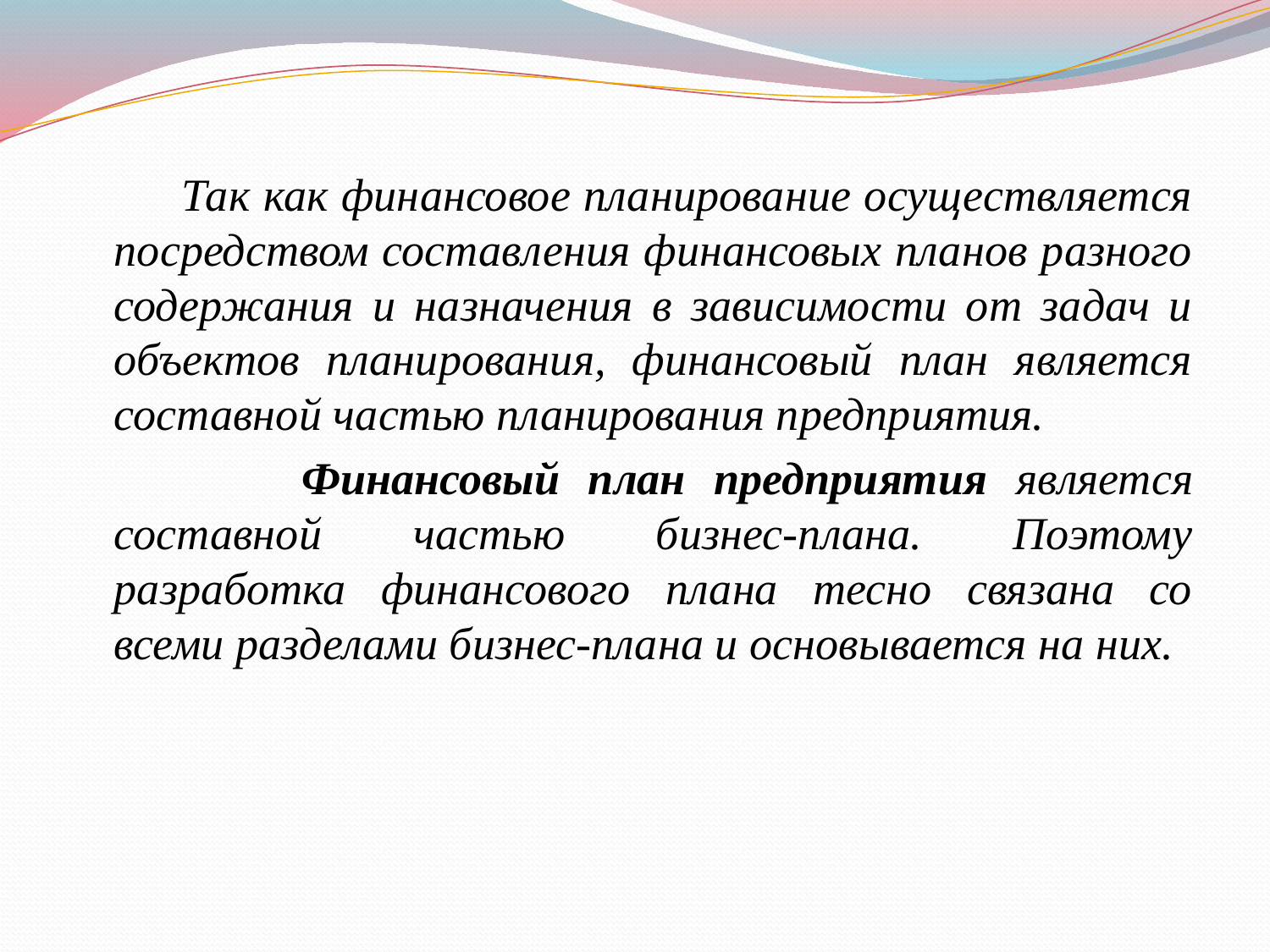

Так как финансовое планирование осуществляется посредством составления финансовых планов разного содержания и назначения в зависимости от задач и объектов планирования, финансовый план является составной частью планирования предприятия.
        Финансовый план предприятия является составной частью бизнес-плана. Поэтому разработка финансового плана тесно связана со всеми разделами бизнес-плана и основывается на них.